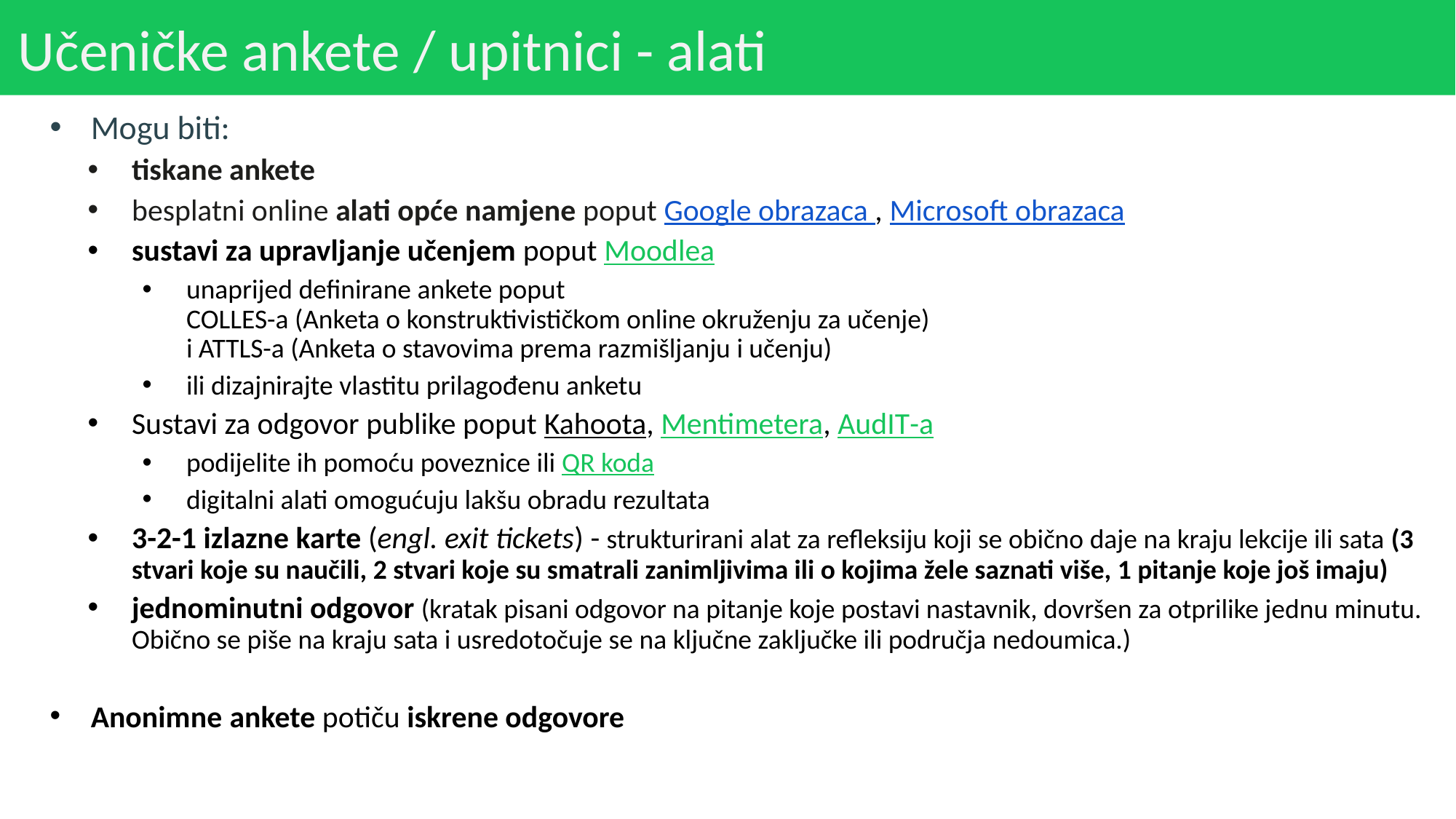

# Učeničke ankete / upitnici - alati
Mogu biti:
tiskane ankete
besplatni online alati opće namjene poput Google obrazaca , Microsoft obrazaca
sustavi za upravljanje učenjem poput Moodlea
unaprijed definirane ankete poput
COLLES-a (Anketa o konstruktivističkom online okruženju za učenje)
i ATTLS-a (Anketa o stavovima prema razmišljanju i učenju)
ili dizajnirajte vlastitu prilagođenu anketu
Sustavi za odgovor publike poput Kahoota, Mentimetera, AudIT-a
podijelite ih pomoću poveznice ili QR koda
digitalni alati omogućuju lakšu obradu rezultata
3-2-1 izlazne karte (engl. exit tickets) - strukturirani alat za refleksiju koji se obično daje na kraju lekcije ili sata (3 stvari koje su naučili, 2 stvari koje su smatrali zanimljivima ili o kojima žele saznati više, 1 pitanje koje još imaju)
jednominutni odgovor (kratak pisani odgovor na pitanje koje postavi nastavnik, dovršen za otprilike jednu minutu. Obično se piše na kraju sata i usredotočuje se na ključne zaključke ili područja nedoumica.)
Anonimne ankete potiču iskrene odgovore